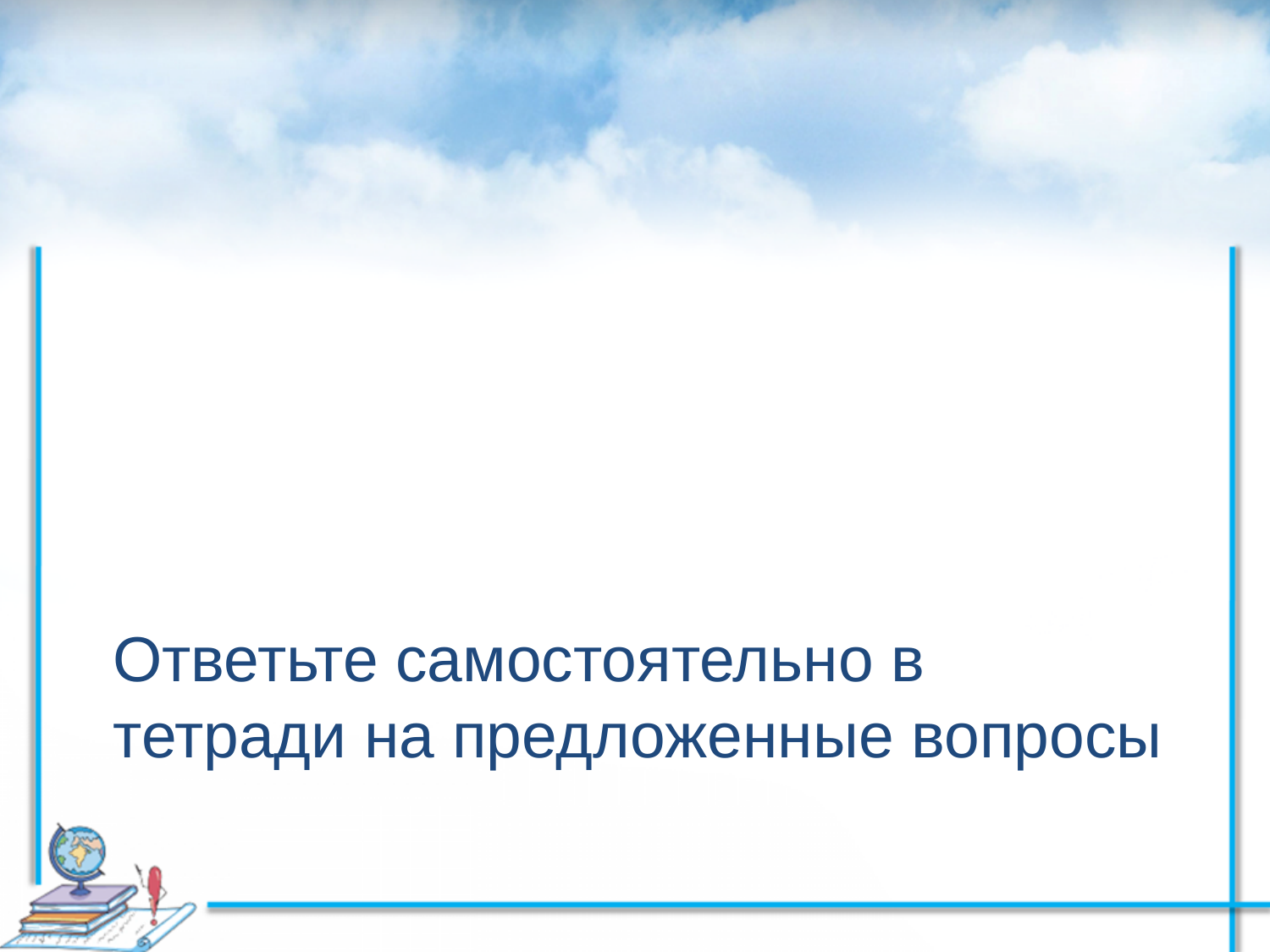

# Ответьте самостоятельно в тетради на предложенные вопросы